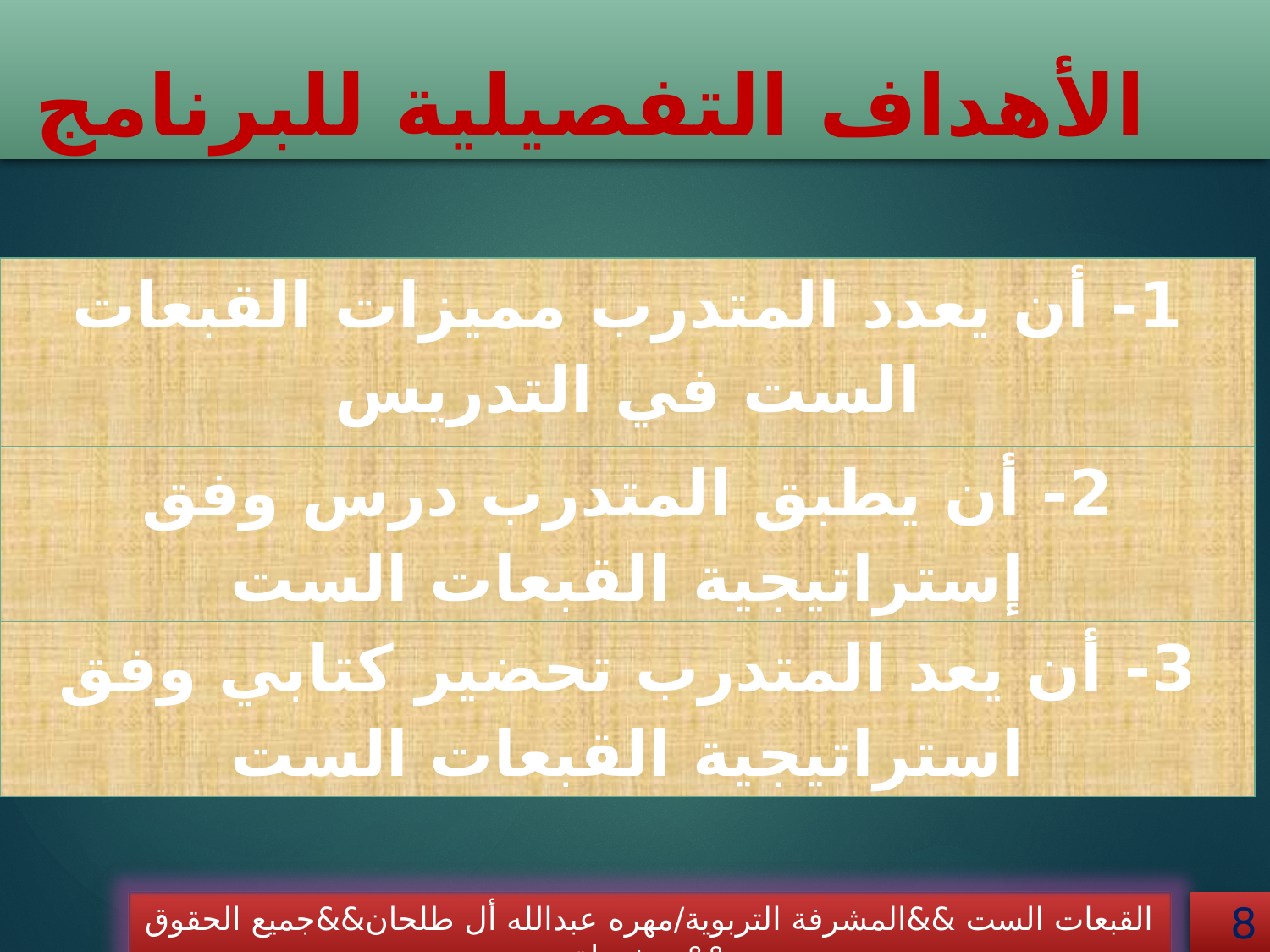

الأهداف التفصيلية للبرنامج

| 1- أن يعدد المتدرب مميزات القبعات الست في التدريس |
| --- |
| 2- أن يطبق المتدرب درس وفق إستراتيجية القبعات الست |
| 3- أن يعد المتدرب تحضير كتابي وفق استراتيجية القبعات الست |
القبعات الست &&المشرفة التربوية/مهره عبدالله أل طلحان&&جميع الحقوق محفوظة&&
8